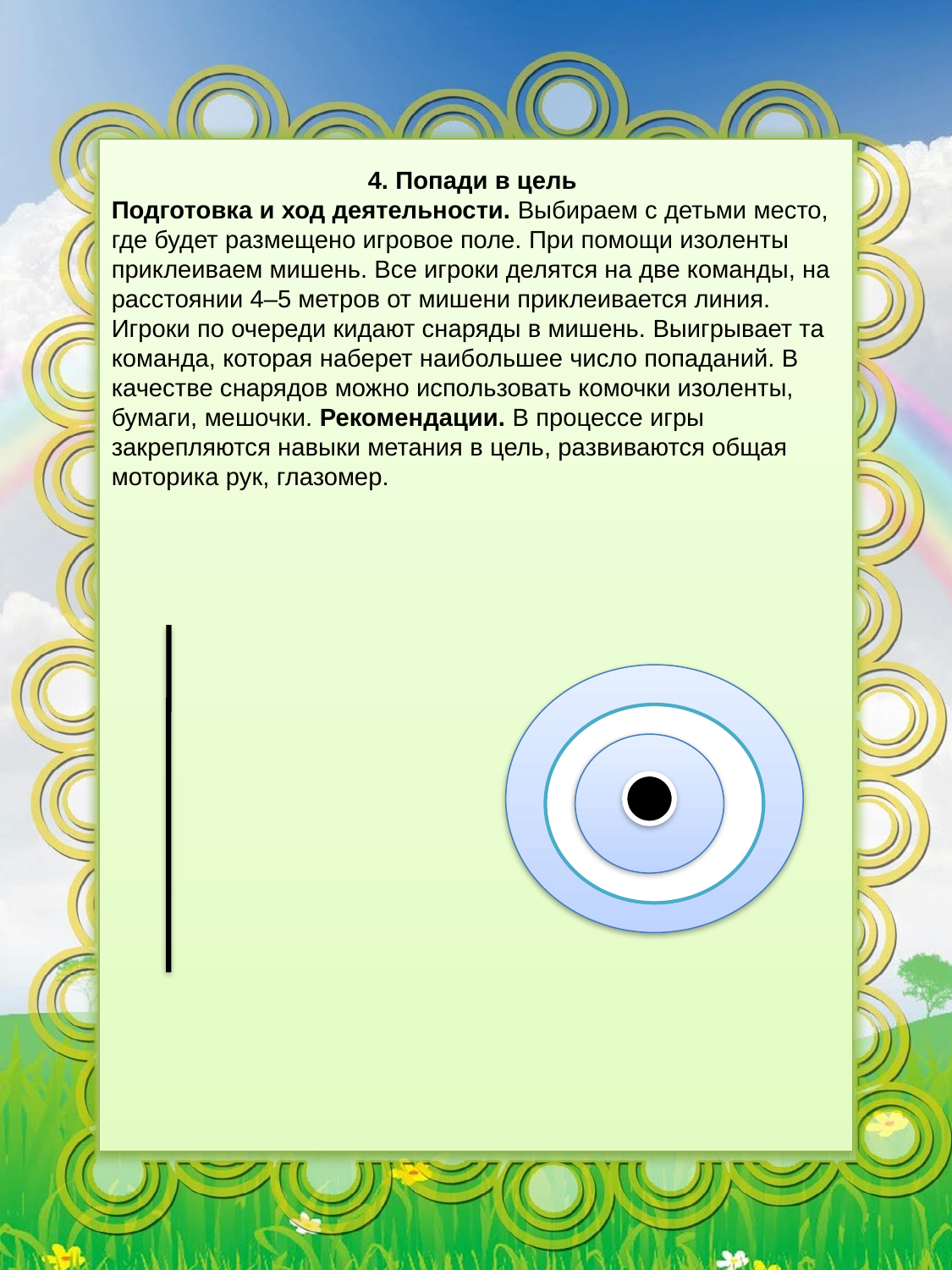

4. Попади в цель
Подготовка и ход деятельности. Выбираем с детьми место, где будет размещено игровое поле. При помощи изоленты приклеиваем мишень. Все игроки делятся на две команды, на расстоянии 4–5 метров от мишени приклеивается линия. Игроки по очереди кидают снаряды в мишень. Выигрывает та команда, которая наберет наибольшее число попаданий. В качестве снарядов можно использовать комочки изоленты, бумаги, мешочки. Рекомендации. В процессе игры закрепляются навыки метания в цель, развиваются общая моторика рук, глазомер.